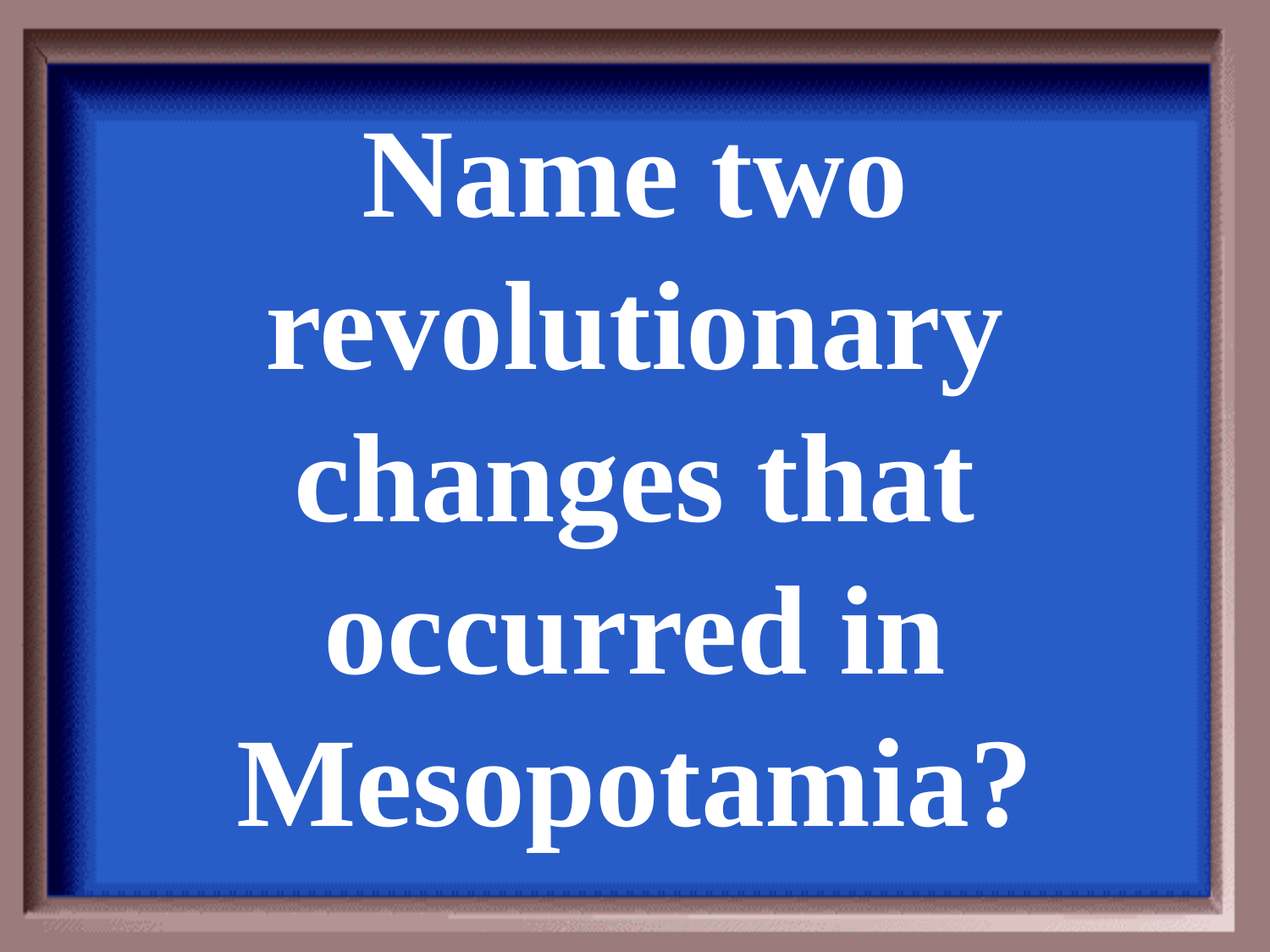

Name two revolutionary changes that occurred in Mesopotamia?